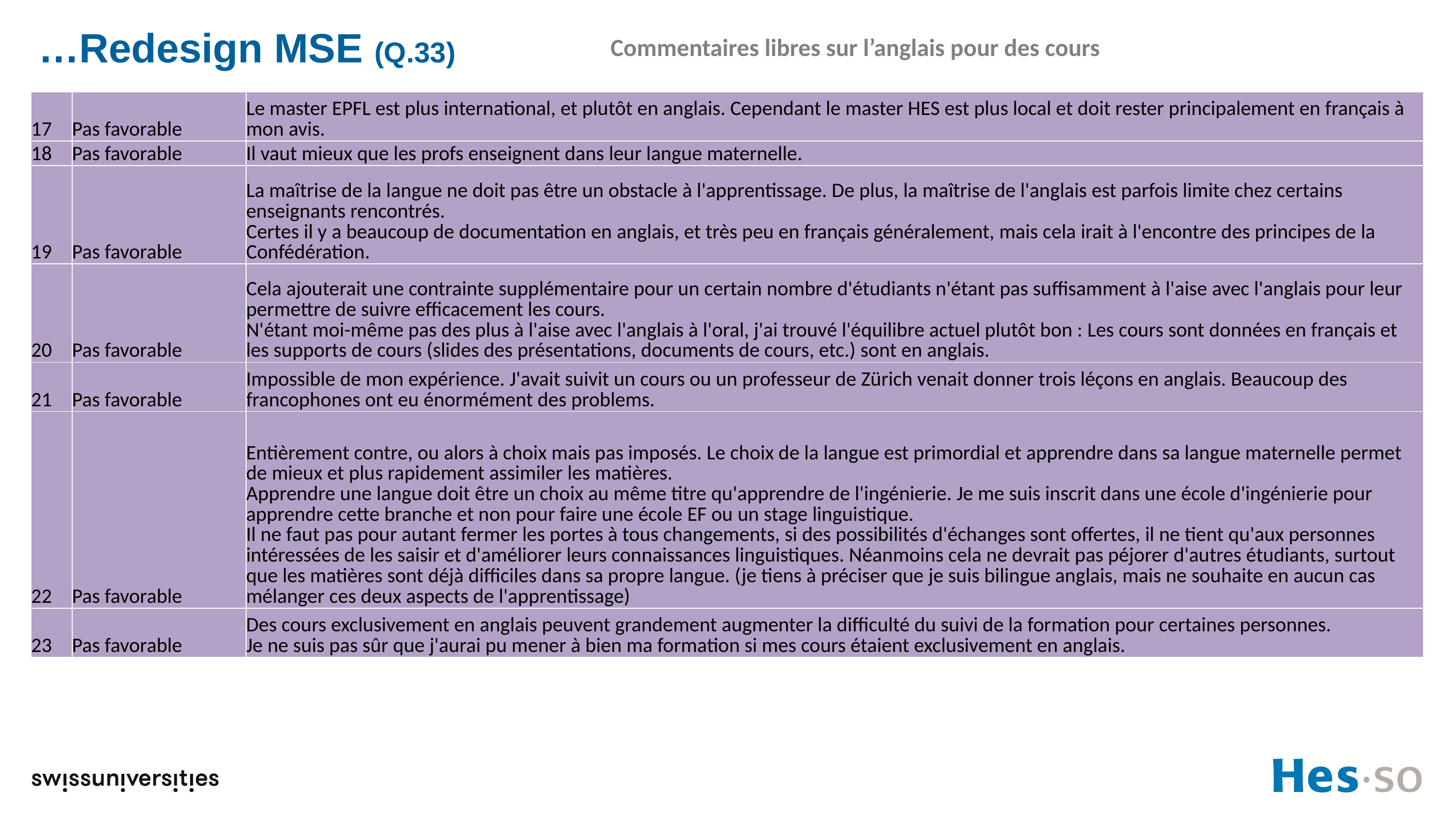

# …Redesign MSE (Q.33)
Commentaires libres sur l’anglais pour des cours
| 17 | Pas favorable | Le master EPFL est plus international, et plutôt en anglais. Cependant le master HES est plus local et doit rester principalement en français à mon avis. |
| --- | --- | --- |
| 18 | Pas favorable | Il vaut mieux que les profs enseignent dans leur langue maternelle. |
| 19 | Pas favorable | La maîtrise de la langue ne doit pas être un obstacle à l'apprentissage. De plus, la maîtrise de l'anglais est parfois limite chez certains enseignants rencontrés. Certes il y a beaucoup de documentation en anglais, et très peu en français généralement, mais cela irait à l'encontre des principes de la Confédération. |
| 20 | Pas favorable | Cela ajouterait une contrainte supplémentaire pour un certain nombre d'étudiants n'étant pas suffisamment à l'aise avec l'anglais pour leur permettre de suivre efficacement les cours. N'étant moi-même pas des plus à l'aise avec l'anglais à l'oral, j'ai trouvé l'équilibre actuel plutôt bon : Les cours sont données en français et les supports de cours (slides des présentations, documents de cours, etc.) sont en anglais. |
| 21 | Pas favorable | Impossible de mon expérience. J'avait suivit un cours ou un professeur de Zürich venait donner trois léçons en anglais. Beaucoup des francophones ont eu énormément des problems. |
| 22 | Pas favorable | Entièrement contre, ou alors à choix mais pas imposés. Le choix de la langue est primordial et apprendre dans sa langue maternelle permet de mieux et plus rapidement assimiler les matières. Apprendre une langue doit être un choix au même titre qu'apprendre de l'ingénierie. Je me suis inscrit dans une école d'ingénierie pour apprendre cette branche et non pour faire une école EF ou un stage linguistique. Il ne faut pas pour autant fermer les portes à tous changements, si des possibilités d'échanges sont offertes, il ne tient qu'aux personnes intéressées de les saisir et d'améliorer leurs connaissances linguistiques. Néanmoins cela ne devrait pas péjorer d'autres étudiants, surtout que les matières sont déjà difficiles dans sa propre langue. (je tiens à préciser que je suis bilingue anglais, mais ne souhaite en aucun cas mélanger ces deux aspects de l'apprentissage) |
| 23 | Pas favorable | Des cours exclusivement en anglais peuvent grandement augmenter la difficulté du suivi de la formation pour certaines personnes. Je ne suis pas sûr que j'aurai pu mener à bien ma formation si mes cours étaient exclusivement en anglais. |
2
2.3%
23
26.8%
29
33.7%
42
56.8%
32
37.2%